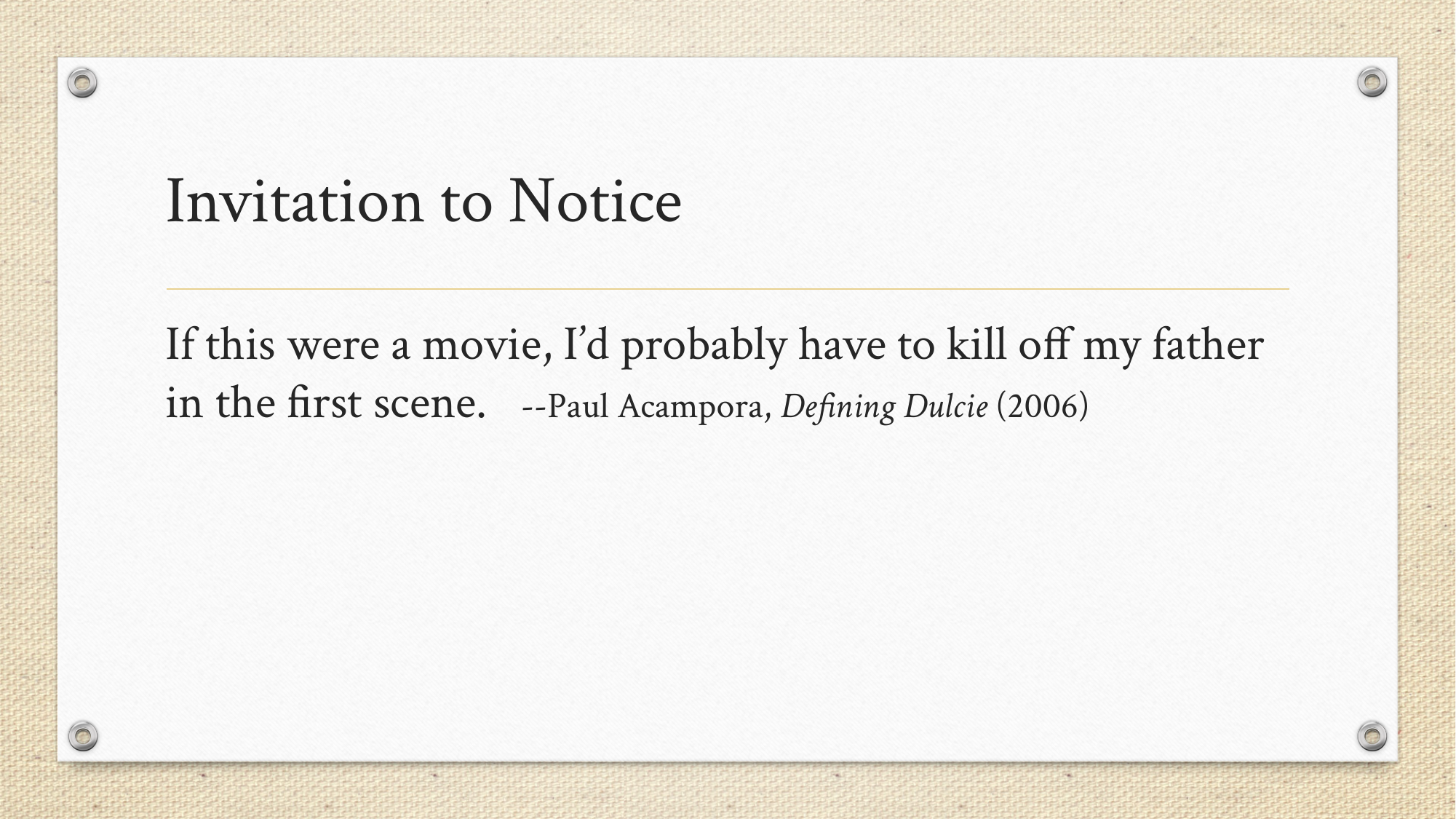

# Invitation to Notice
If this were a movie, I’d probably have to kill off my father in the first scene.   --Paul Acampora, Defining Dulcie (2006)